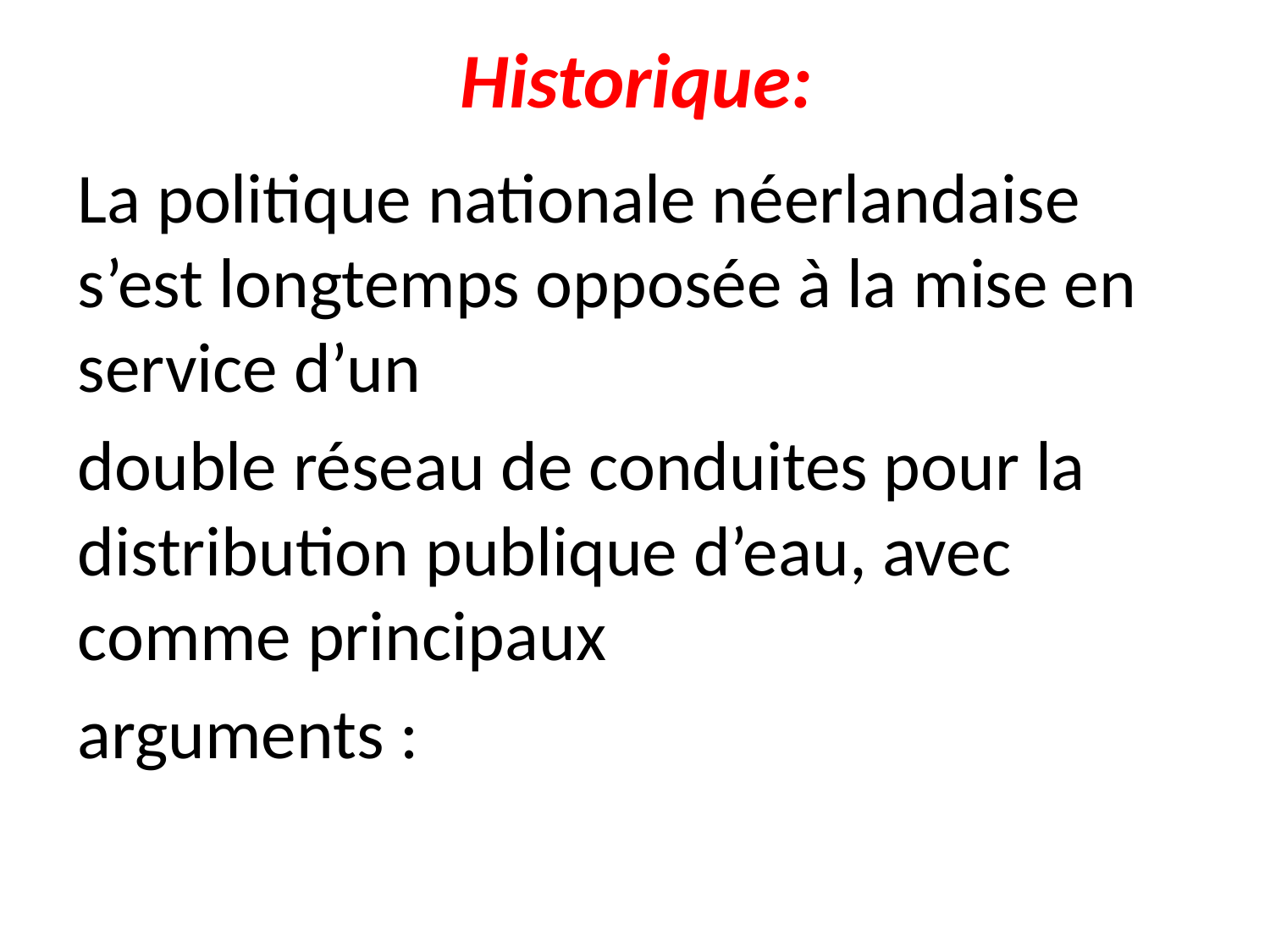

# Historique:
La politique nationale néerlandaise s’est longtemps opposée à la mise en service d’un
double réseau de conduites pour la distribution publique d’eau, avec comme principaux
arguments :